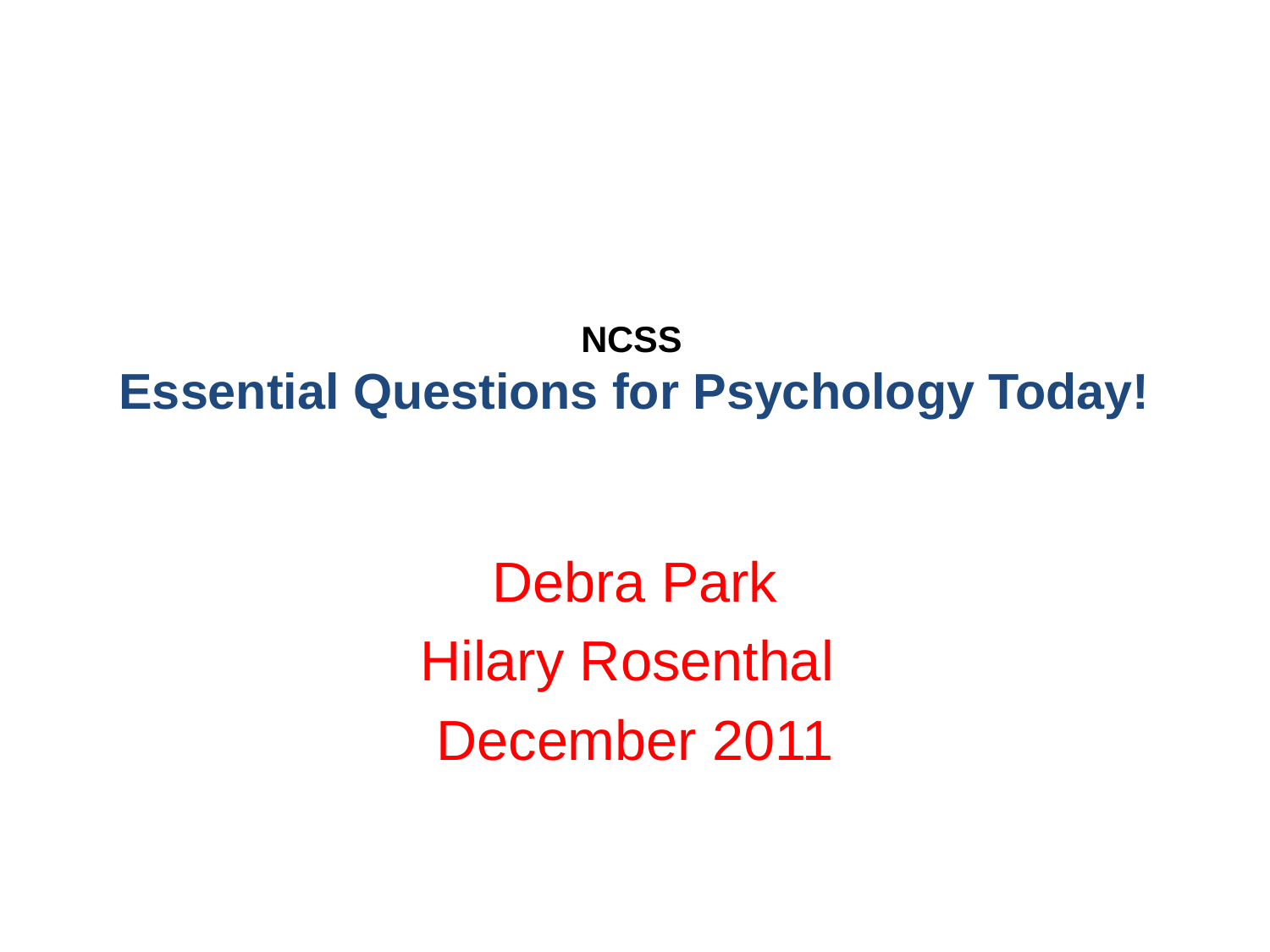

# NCSS Essential Questions for Psychology Today!
Debra Park
Hilary Rosenthal
December 2011